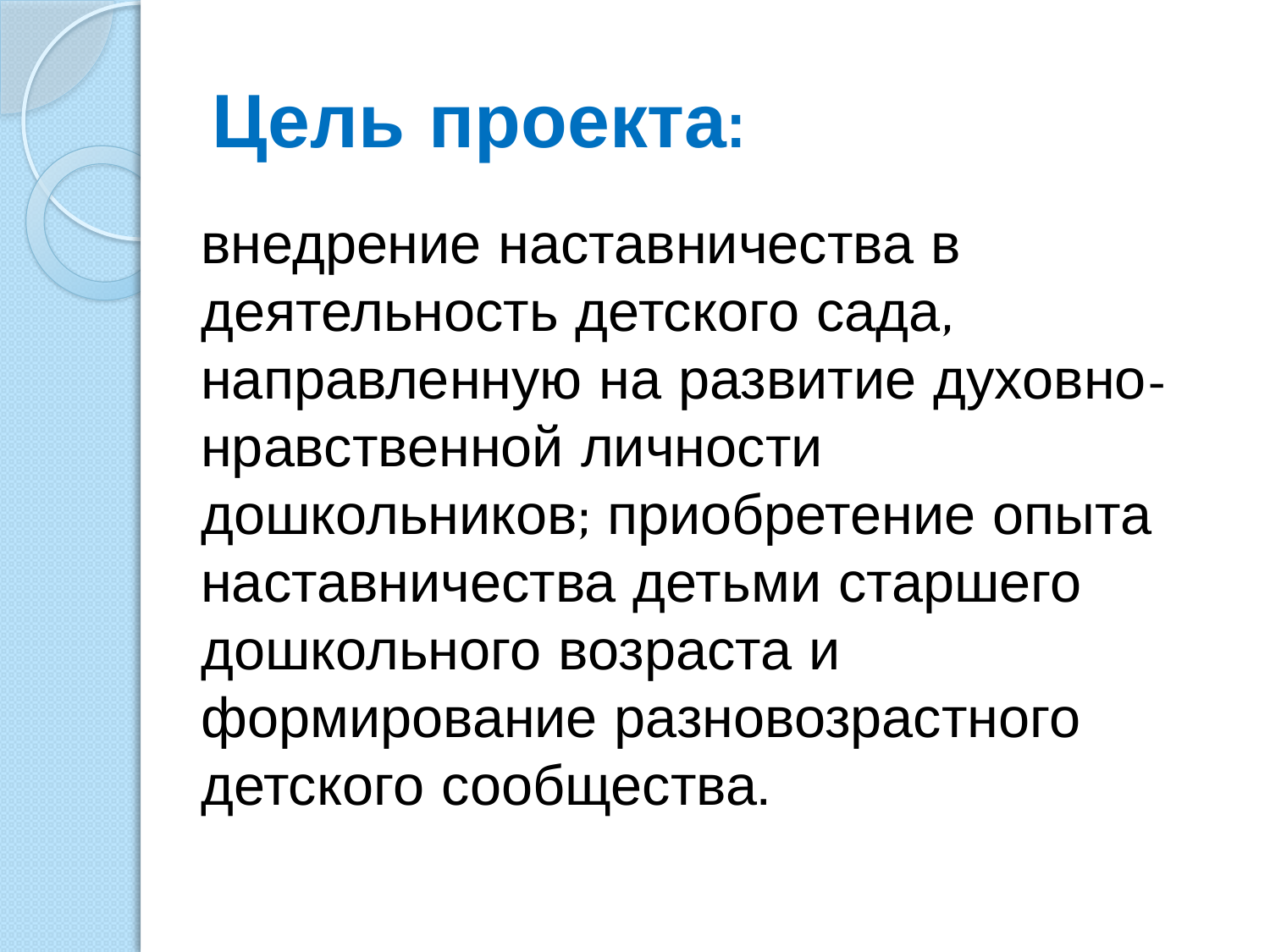

# Цель проекта:
	внедрение наставничества в деятельность детского сада, направленную на развитие духовно- нравственной личности дошкольников; приобретение опыта наставничества детьми старшего дошкольного возраста и формирование разновозрастного детского сообщества.